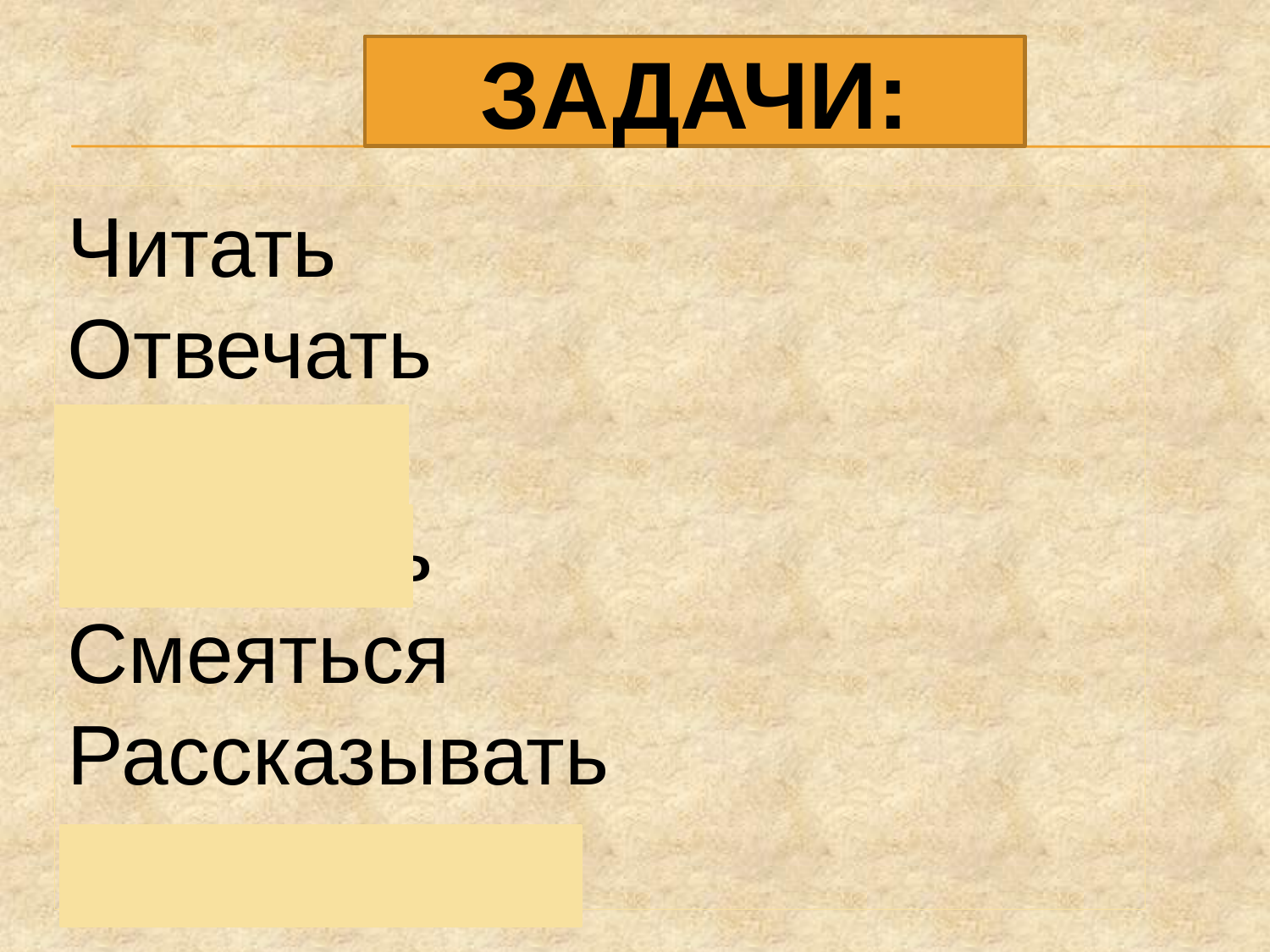

ЗАДАЧИ:
Читать
Отвечать
Бегать
Рисовать
Смеяться
Рассказывать
Кувыркаться